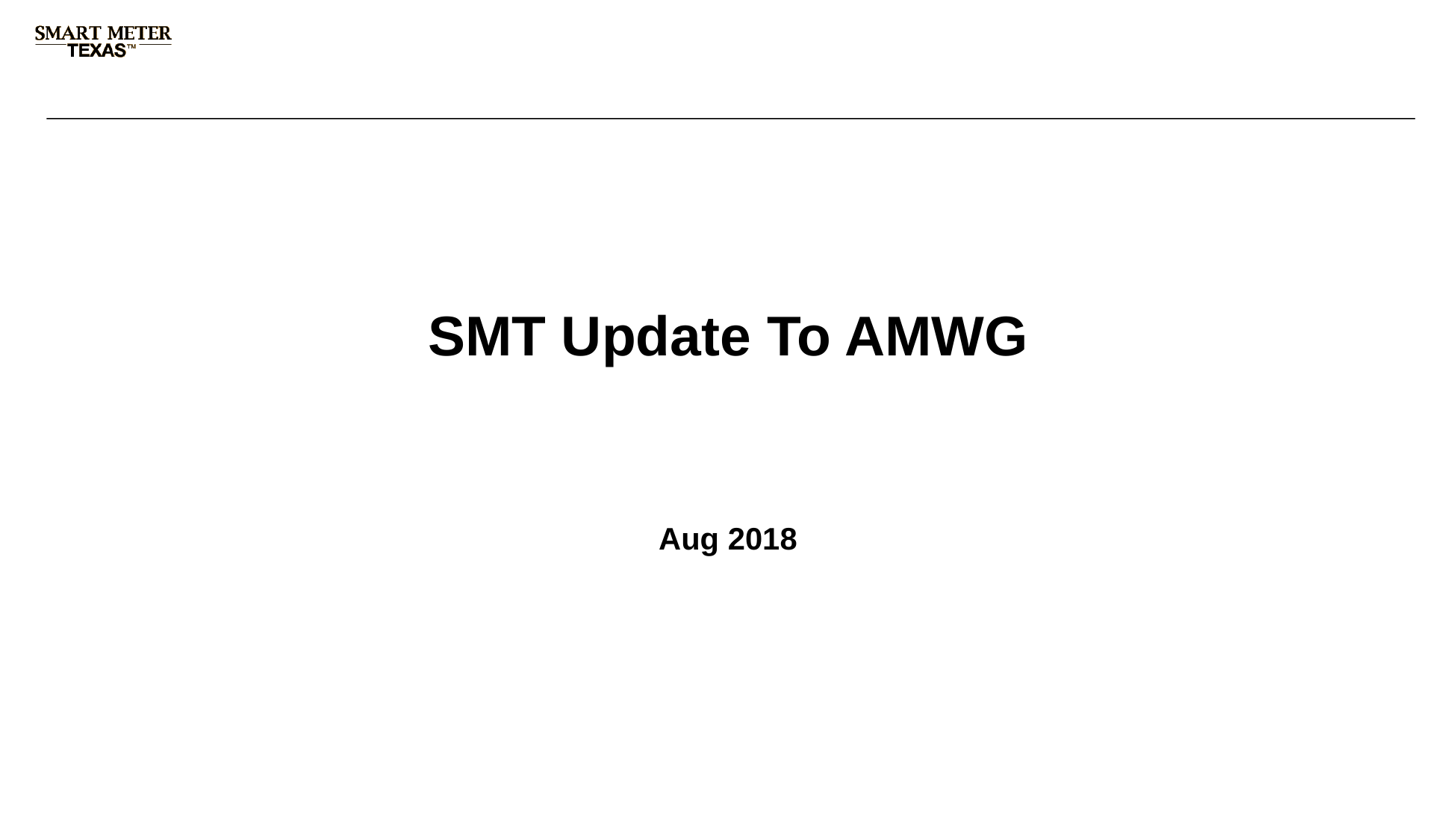

# SMT Update To AMWG
Aug 2018